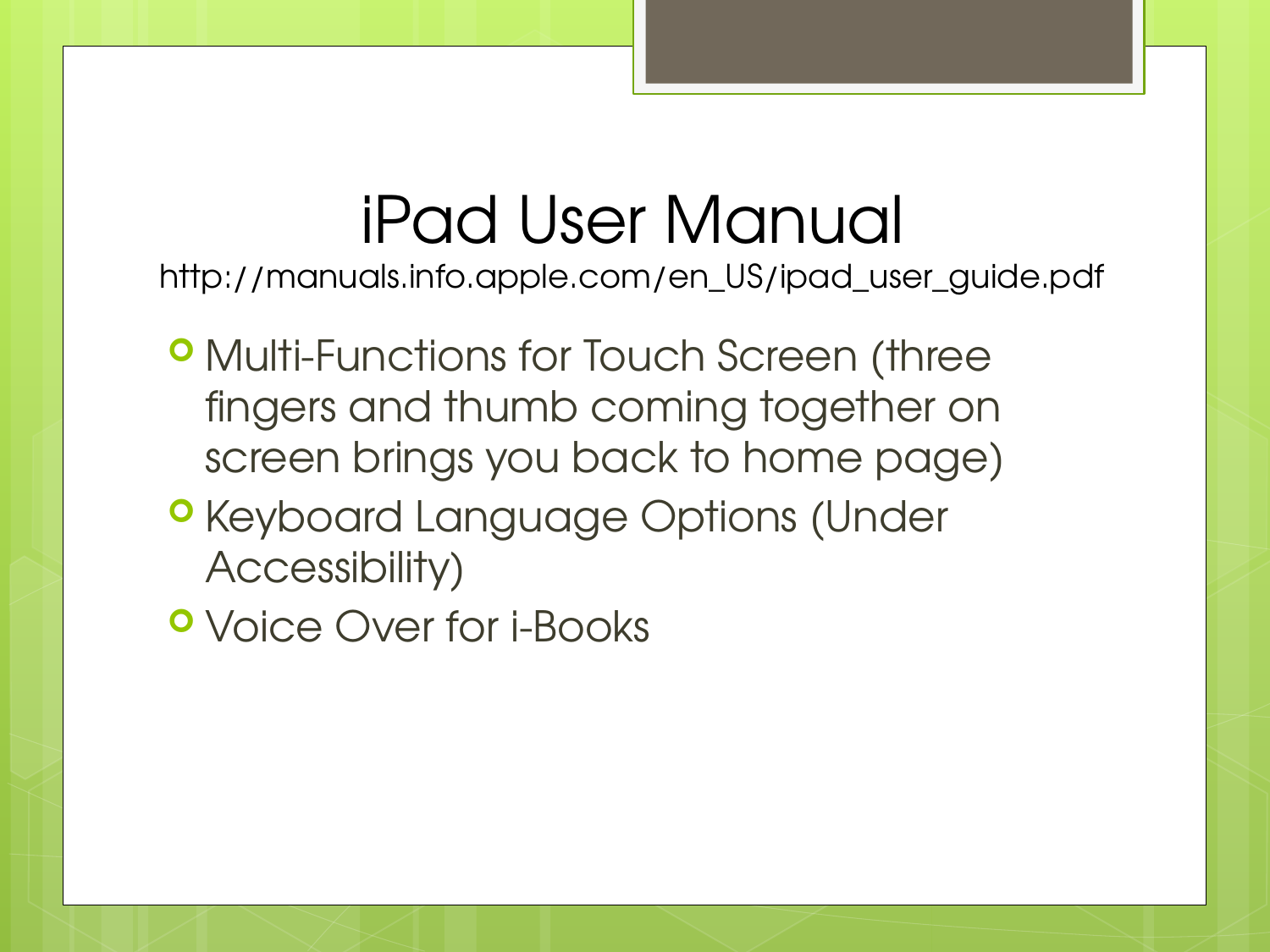

# iPad User Manual http://manuals.info.apple.com/en_US/ipad_user_guide.pdf
Multi-Functions for Touch Screen (three fingers and thumb coming together on screen brings you back to home page)
Keyboard Language Options (Under Accessibility)
Voice Over for i-Books